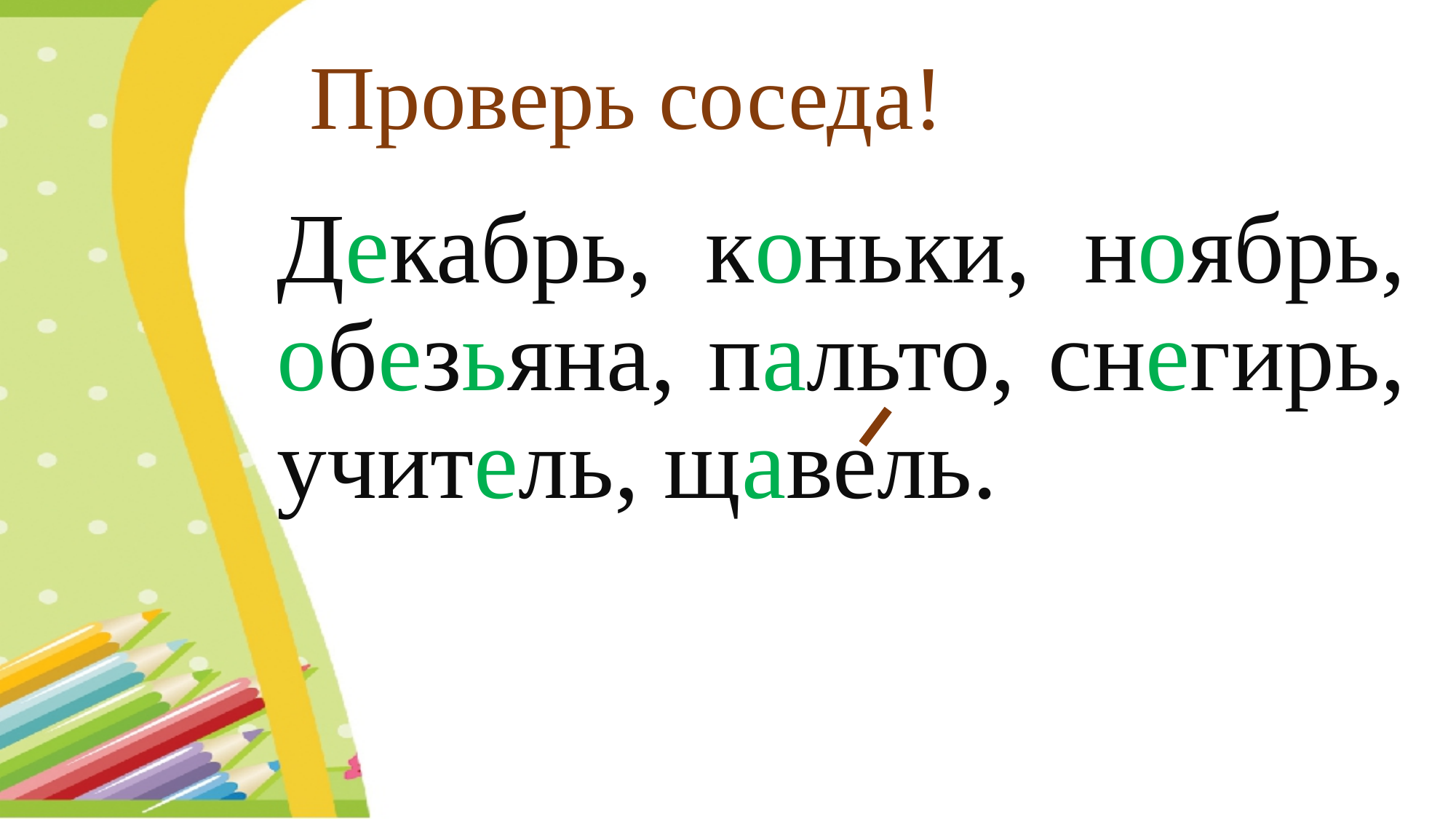

# Проверь соседа!
Декабрь, коньки, ноябрь, обезьяна, пальто, снегирь, учитель, щавель.